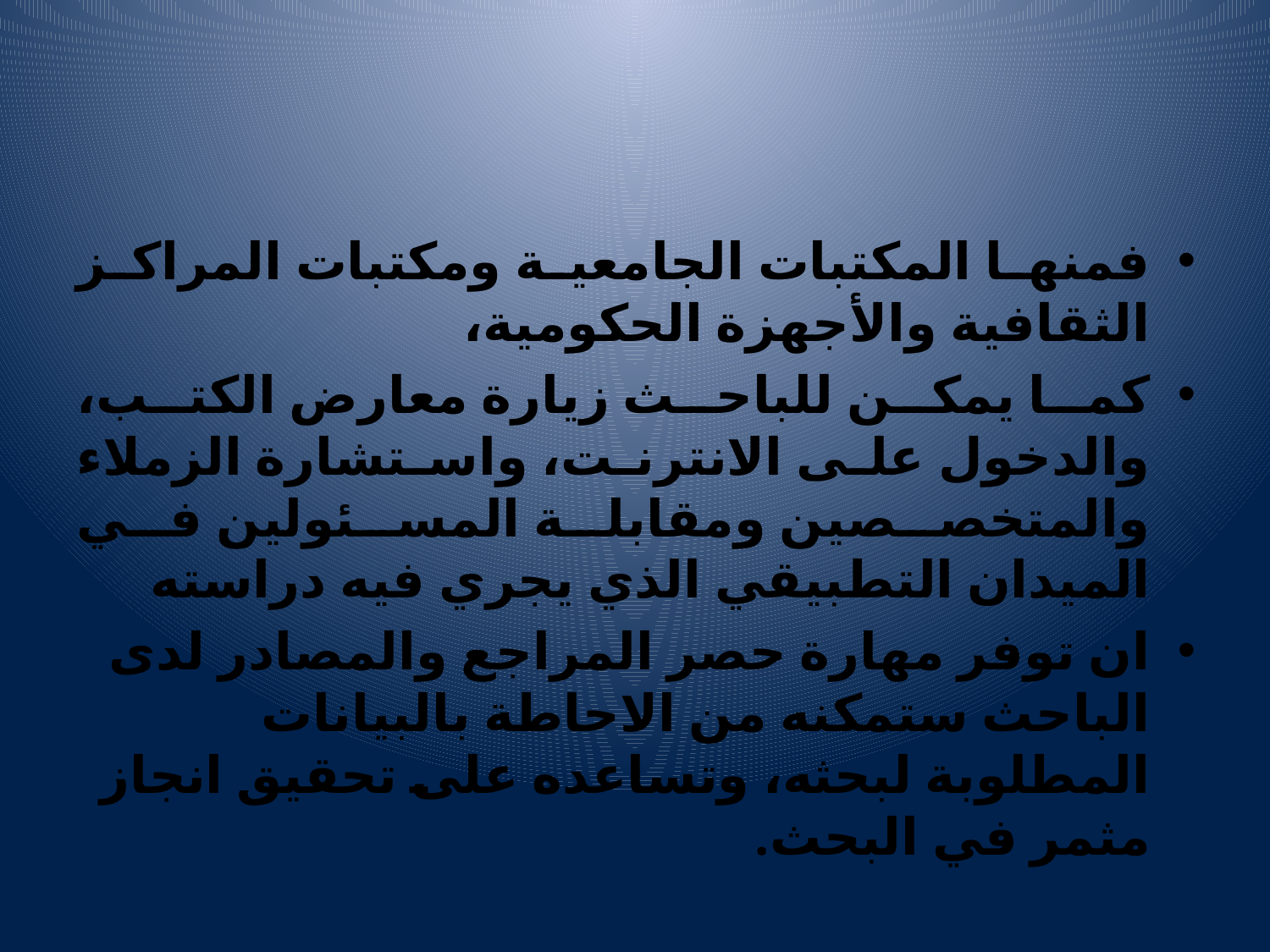

#
فمنها المكتبات الجامعية ومكتبات المراكز الثقافية والأجهزة الحكومية،
كما يمكن للباحث زيارة معارض الكتب، والدخول على الانترنت، واستشارة الزملاء والمتخصصين ومقابلة المسئولين في الميدان التطبيقي الذي يجري فيه دراسته
ان توفر مهارة حصر المراجع والمصادر لدى الباحث ستمكنه من الاحاطة بالبيانات المطلوبة لبحثه، وتساعده على تحقيق انجاز مثمر في البحث.